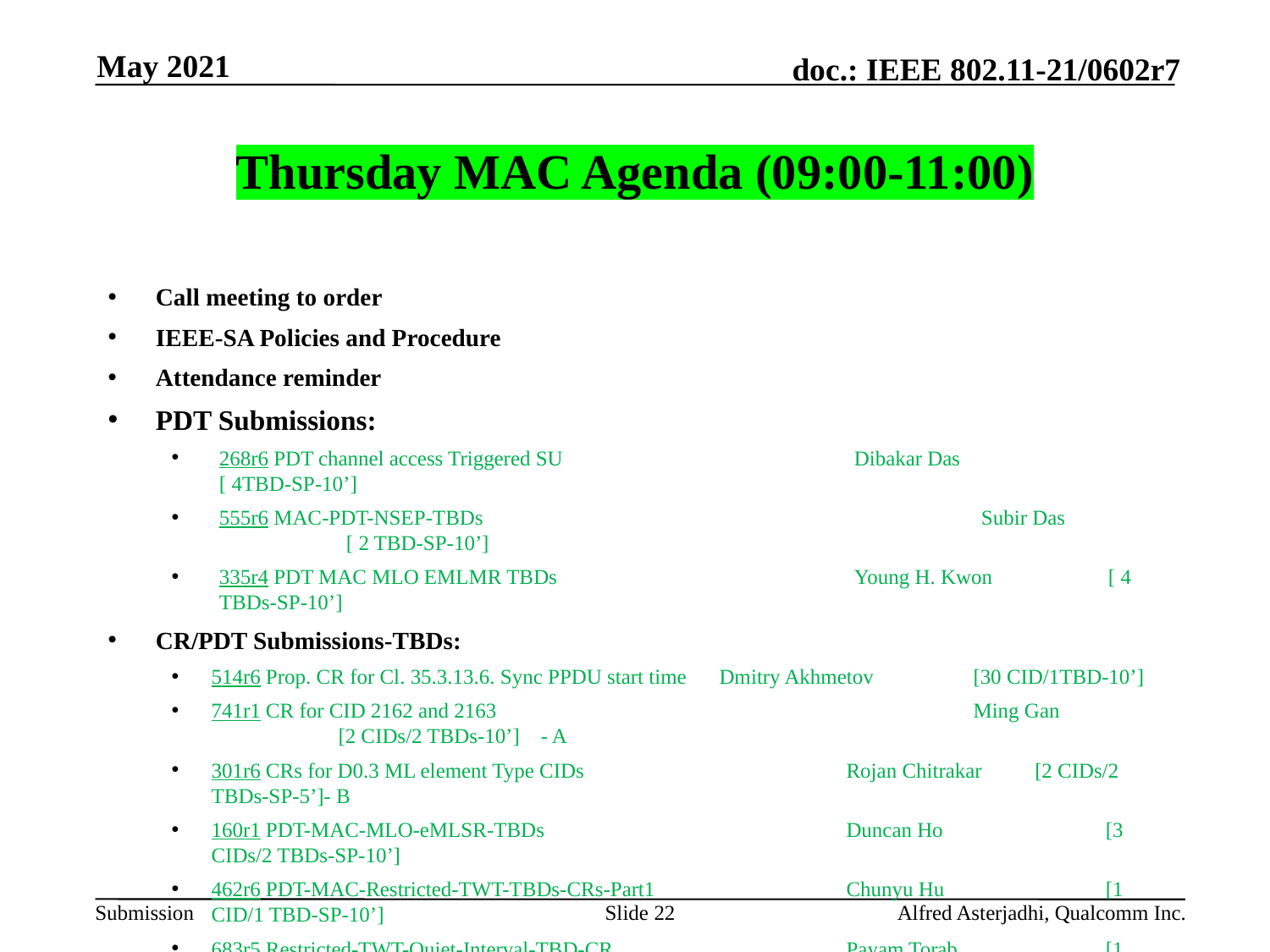

May 2021
# Thursday MAC Agenda (09:00-11:00)
Call meeting to order
IEEE-SA Policies and Procedure
Attendance reminder
PDT Submissions:
268r6 PDT channel access Triggered SU		 	Dibakar Das		[ 4TBD-SP-10’]
555r6 MAC-PDT-NSEP-TBDs			 	Subir Das		[ 2 TBD-SP-10’]
335r4 PDT MAC MLO EMLMR TBDs			Young H. Kwon	[ 4 TBDs-SP-10’]
CR/PDT Submissions-TBDs:
514r6 Prop. CR for Cl. 35.3.13.6. Sync PPDU start time 	Dmitry Akhmetov 	[30 CID/1TBD-10’]
741r1 CR for CID 2162 and 2163 				Ming Gan		[2 CIDs/2 TBDs-10’]    - A
301r6 CRs for D0.3 ML element Type CIDs			Rojan Chitrakar          [2 CIDs/2 TBDs-SP-5’]- B
160r1 PDT-MAC-MLO-eMLSR-TBDs			Duncan Ho		 [3 CIDs/2 TBDs-SP-10’]
462r6 PDT-MAC-Restricted-TWT-TBDs-CRs-Part1 		Chunyu Hu		 [1 CID/1 TBD-SP-10’]
683r5 Restricted-TWT-Quiet-Interval-TBD-CR 		Payam Torab		 [1 CID/1 TBD-SP-10’]
Cont.
Slide 22
Alfred Asterjadhi, Qualcomm Inc.